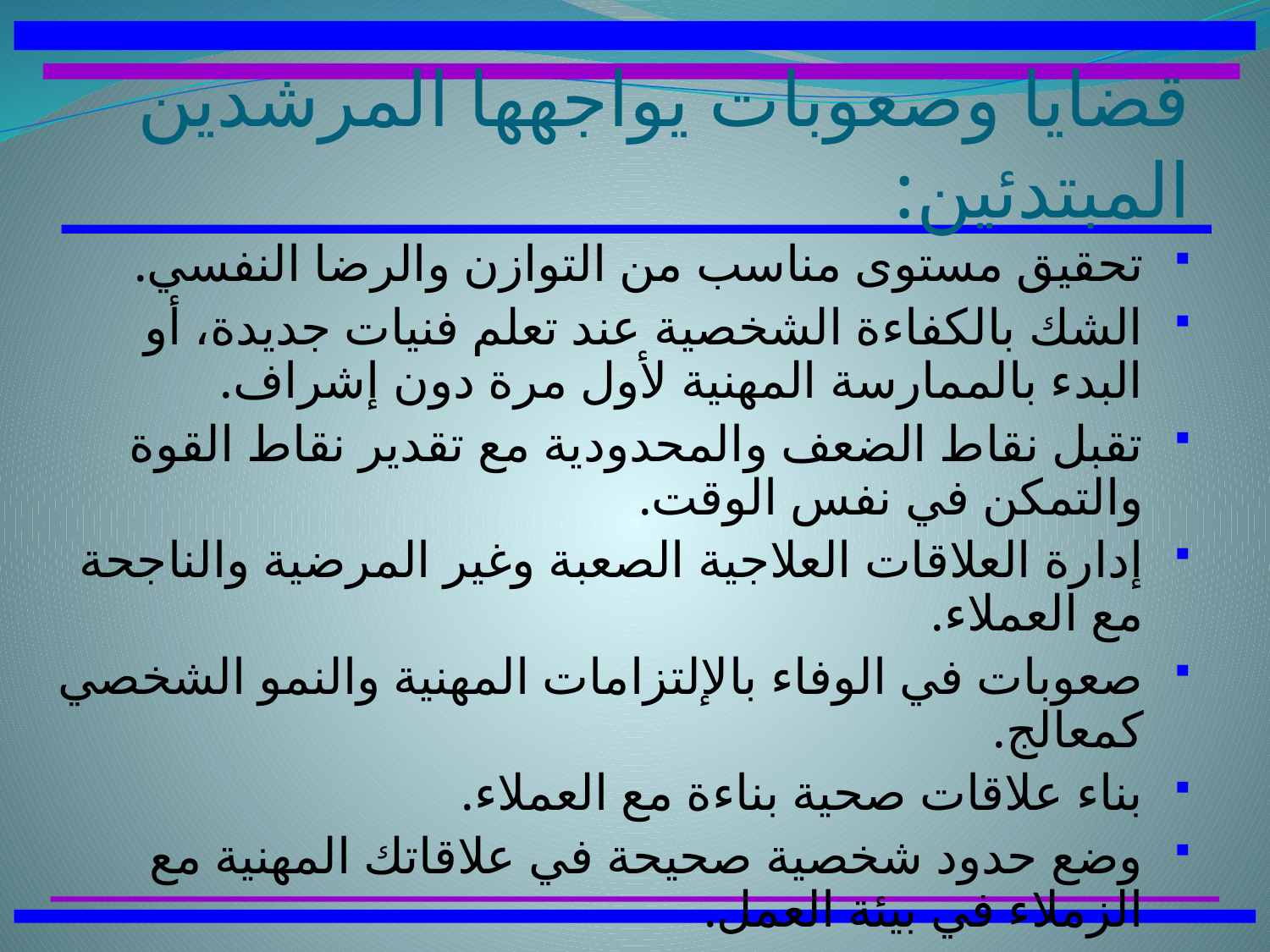

# قضايا وصعوبات يواجهها المرشدين المبتدئين:

تحقيق مستوى مناسب من التوازن والرضا النفسي.
الشك بالكفاءة الشخصية عند تعلم فنيات جديدة، أو البدء بالممارسة المهنية لأول مرة دون إشراف.
تقبل نقاط الضعف والمحدودية مع تقدير نقاط القوة والتمكن في نفس الوقت.
إدارة العلاقات العلاجية الصعبة وغير المرضية والناجحة مع العملاء.
صعوبات في الوفاء بالإلتزامات المهنية والنمو الشخصي كمعالج.
بناء علاقات صحية بناءة مع العملاء.
وضع حدود شخصية صحيحة في علاقاتك المهنية مع الزملاء في بيئة العمل.